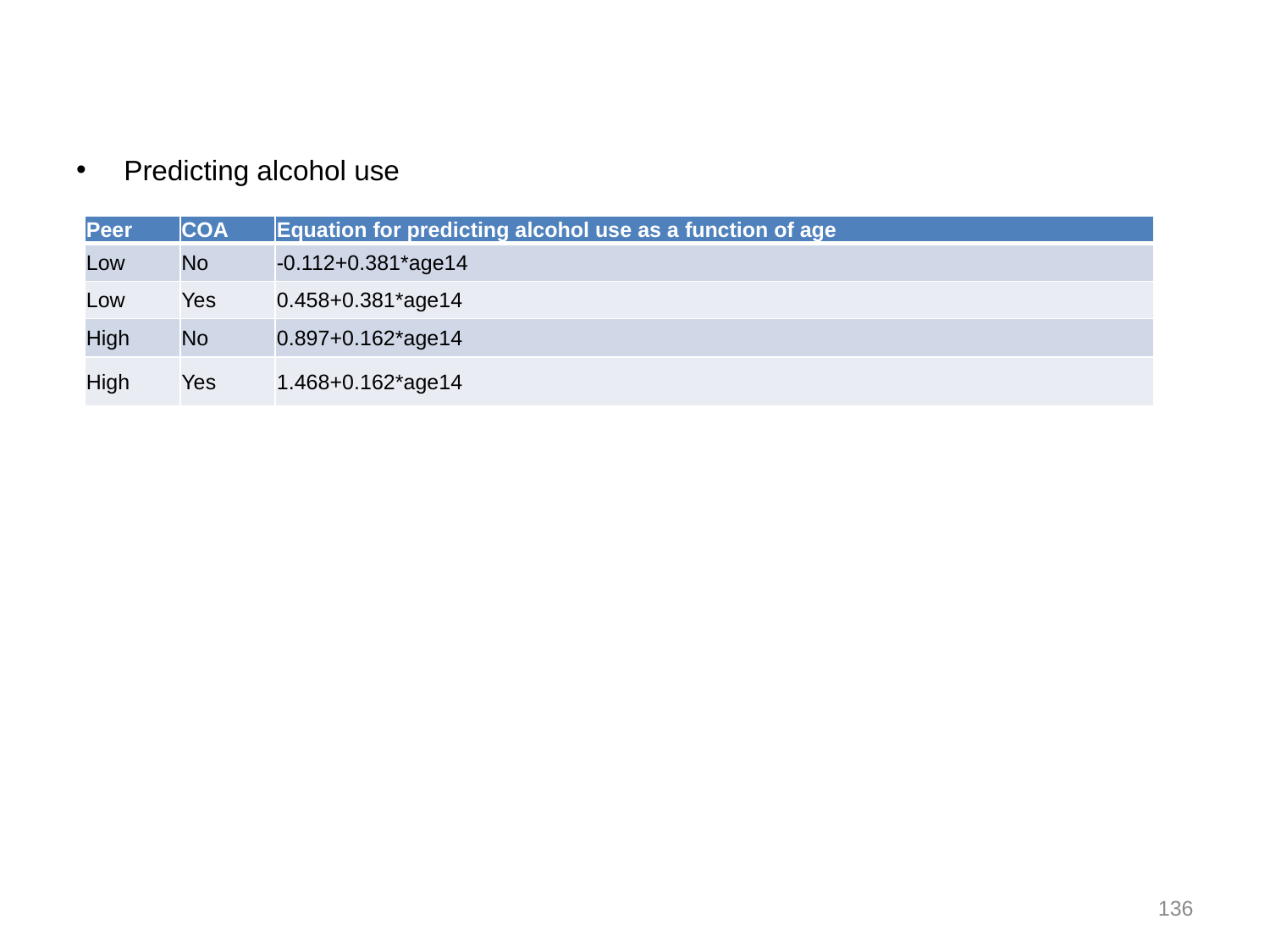

#
Predicting alcohol use

| Peer | COA | Equation for predicting alcohol use as a function of age |
| --- | --- | --- |
| Low | No | -0.112+0.381\*age14 |
| Low | Yes | 0.458+0.381\*age14 |
| High | No | 0.897+0.162\*age14 |
| High | Yes | 1.468+0.162\*age14 |
136